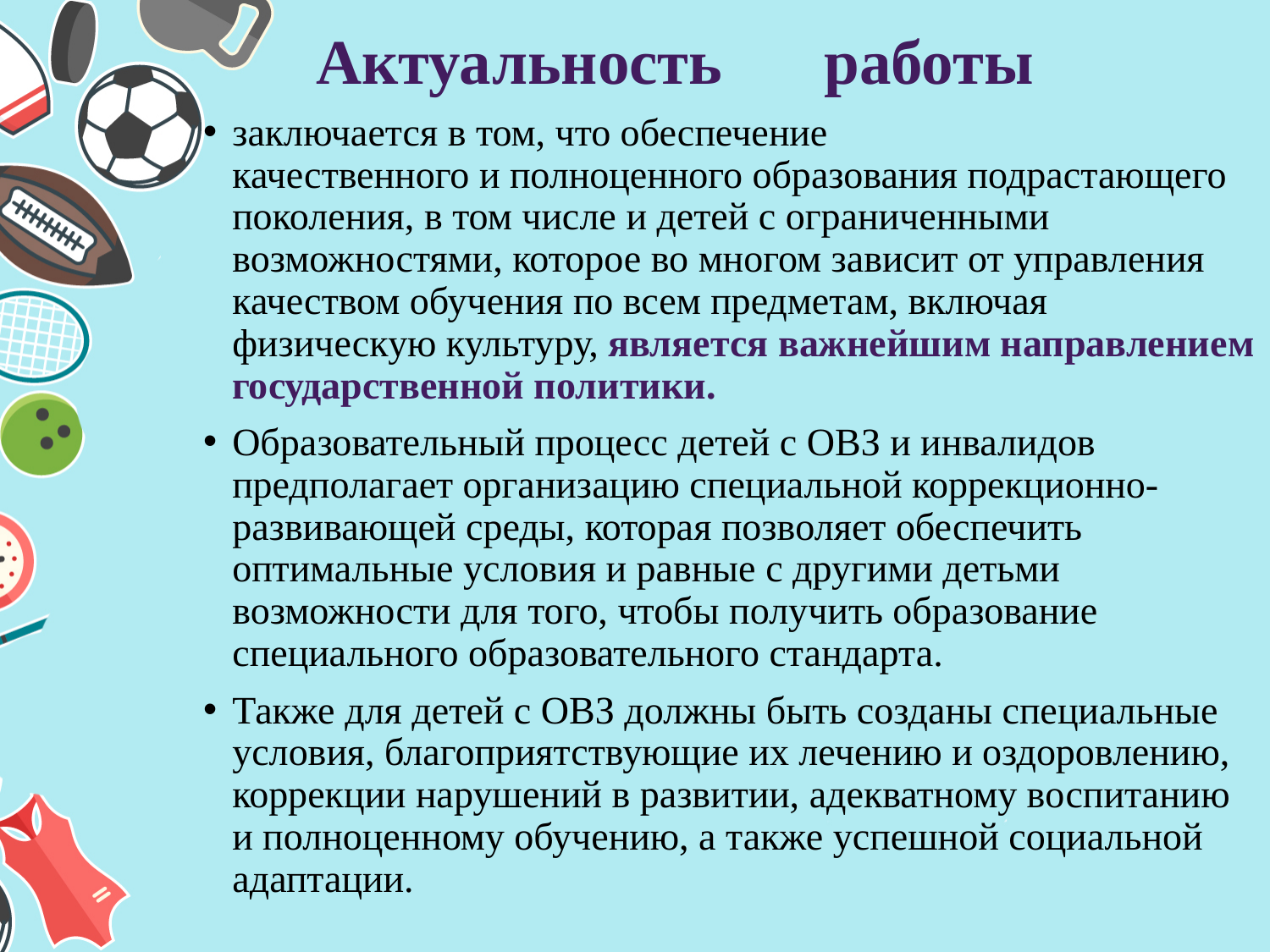

# Актуальность 	работы
заключается в том, что обеспечение
качественного и полноценного образования подрастающего поколения, в том числе и детей с ограниченными возможностями, которое во многом зависит от управления качеством обучения по всем предметам, включая физическую культуру, является важнейшим направлением государственной политики.
Образовательный процесс детей с ОВЗ и инвалидов предполагает организацию специальной коррекционно-развивающей среды, которая позволяет обеспечить оптимальные условия и равные с другими детьми возможности для того, чтобы получить образование специального образовательного стандарта.
Также для детей с ОВЗ должны быть созданы специальные условия, благоприятствующие их лечению и оздоровлению, коррекции нарушений в развитии, адекватному воспитанию и полноценному обучению, а также успешной социальной адаптации.